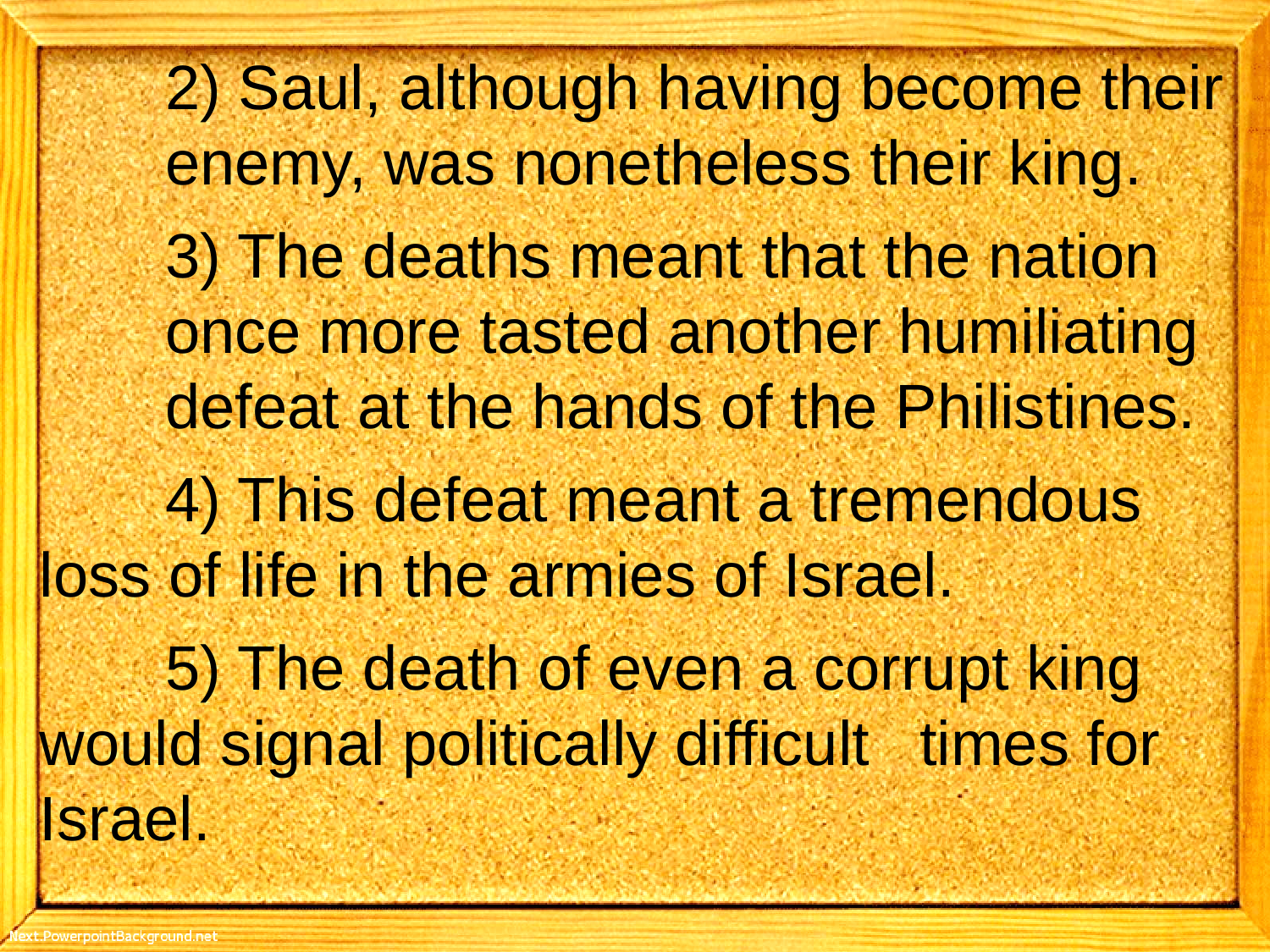

2) Saul, although having become their 		enemy, was nonetheless their king.
	3) The deaths meant that the nation 			once more tasted another humiliating 		defeat at the hands of the Philistines.
	4) This defeat meant a tremendous 			loss of life in the armies of Israel.
	5) The death of even a corrupt king 			would signal politically difficult 				times for Israel.